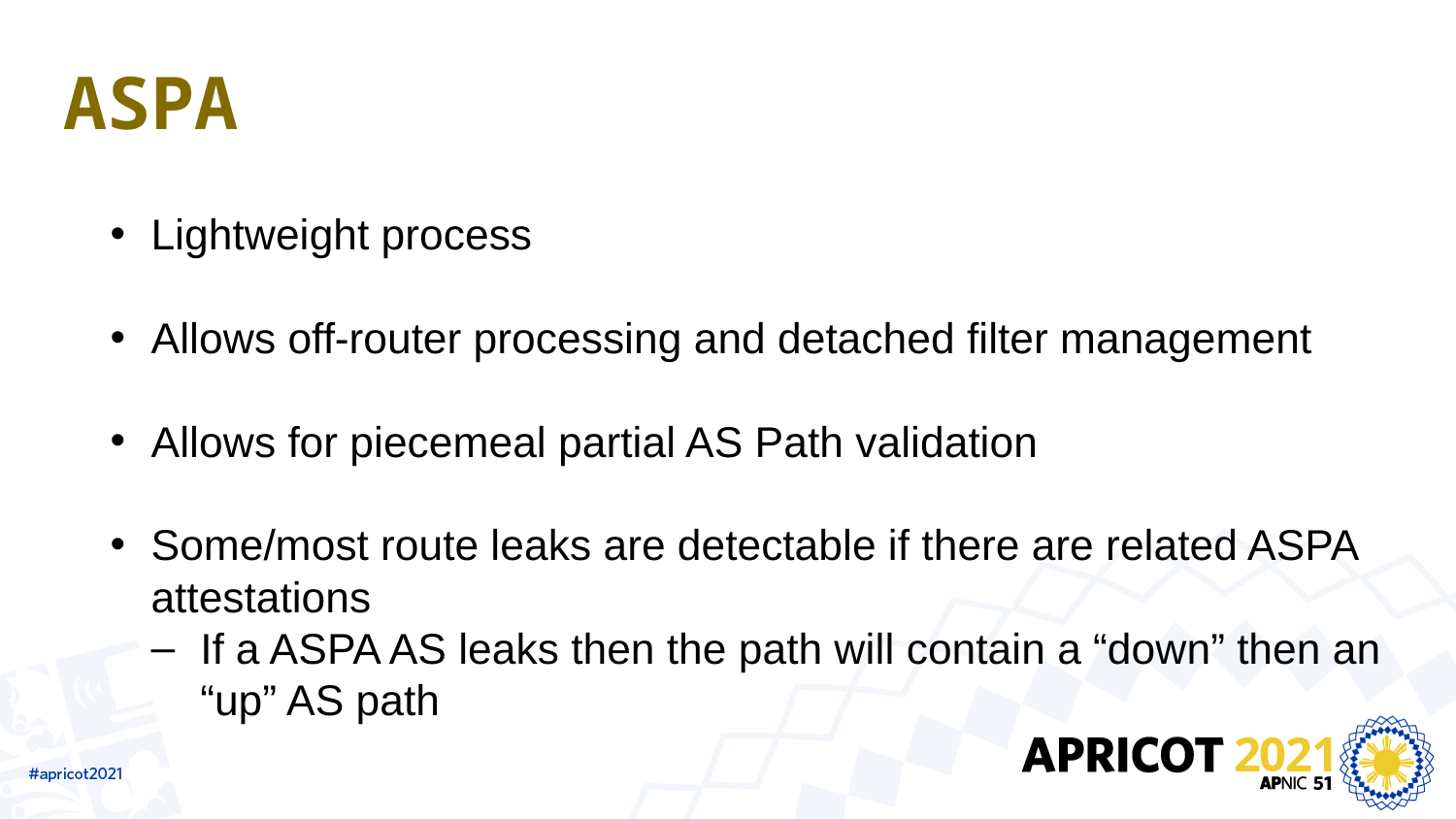

# ASPA
Lightweight process

Allows off-router processing and detached filter management

Allows for piecemeal partial AS Path validation

Some/most route leaks are detectable if there are related ASPA attestations
If a ASPA AS leaks then the path will contain a “down” then an “up” AS path